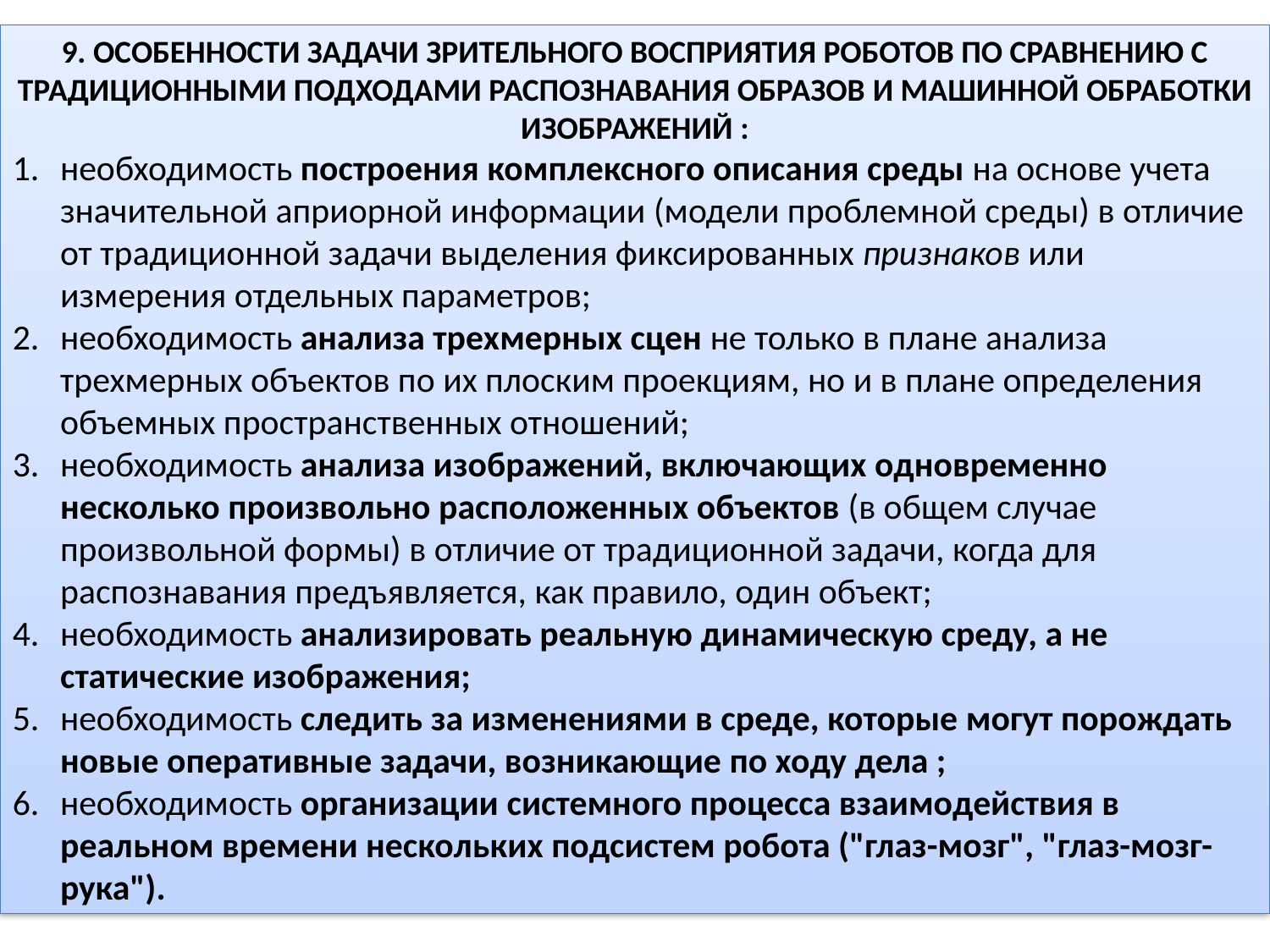

9. ОСОБЕННОСТИ ЗАДАЧИ ЗРИТЕЛЬНОГО ВОСПРИЯТИЯ РОБОТОВ ПО СРАВНЕНИЮ С ТРАДИЦИОННЫМИ ПОДХОДАМИ РАСПОЗНАВАНИЯ ОБРАЗОВ И МАШИННОЙ ОБРАБОТКИ ИЗОБРАЖЕНИЙ :
необходимость построения комплексного описания среды на основе учета значительной априорной информации (модели проблемной среды) в отличие от традиционной задачи выделения фиксированных признаков или измерения отдельных параметров;
необходимость анализа трехмерных сцен не только в плане анализа трехмерных объектов по их плоским проекциям, но и в плане определения объемных пространственных отношений;
необходимость анализа изображений, включающих одновременно несколько произвольно расположенных объектов (в общем случае произвольной формы) в отличие от традиционной задачи, когда для распознавания предъявляется, как правило, один объект;
необходимость анализировать реальную динамическую среду, а не статические изображения;
необходимость следить за изменениями в среде, которые могут порождать новые оперативные задачи, возникающие по ходу дела ;
необходимость организации системного процесса взаимодействия в реальном времени нескольких подсистем робота ("глаз-мозг", "глаз-мозг-рука").